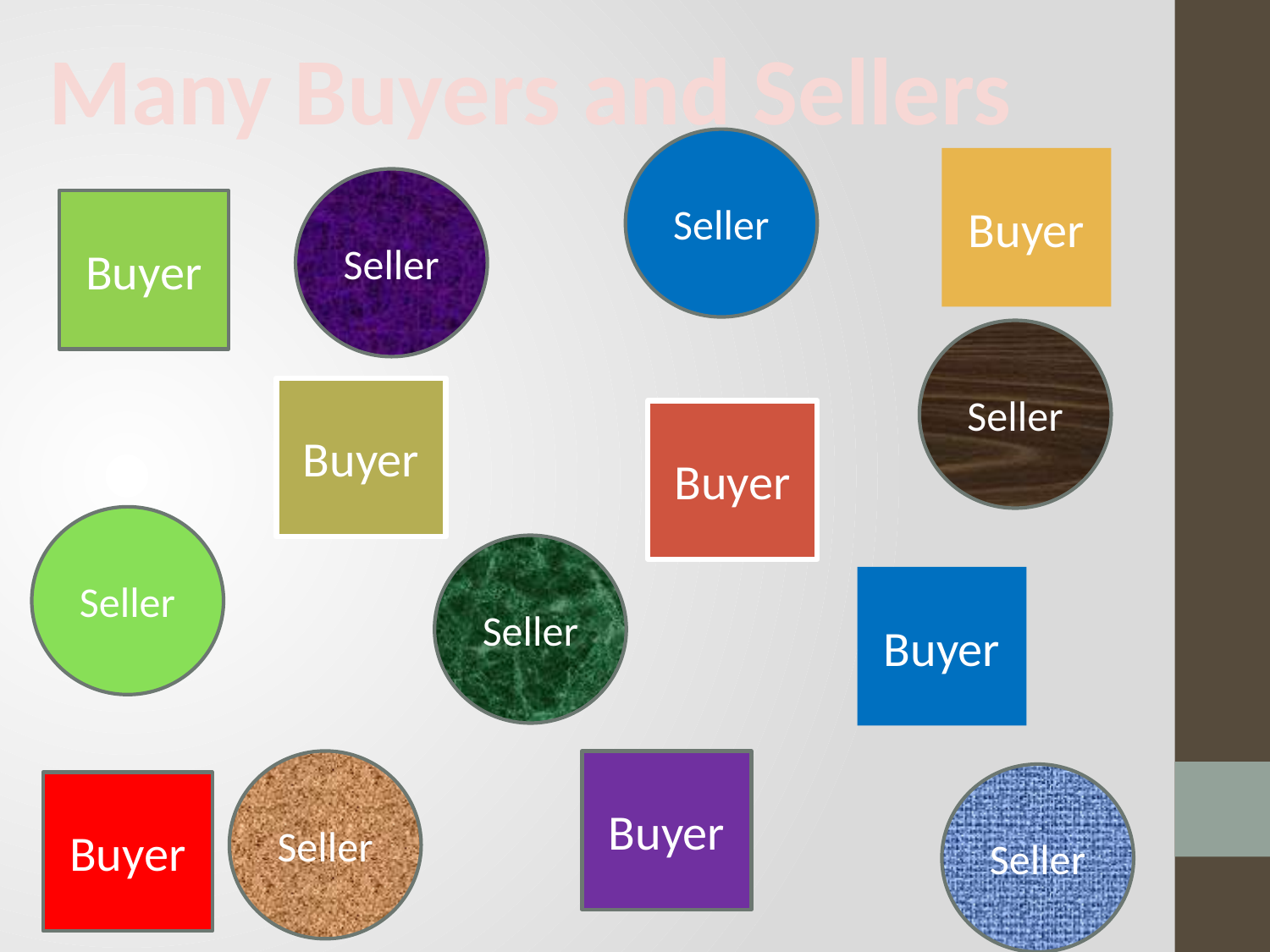

Many Buyers and Sellers
Seller
Buyer
Seller
Buyer
Seller
Buyer
Buyer
Seller
Seller
Buyer
Seller
Buyer
Seller
Buyer